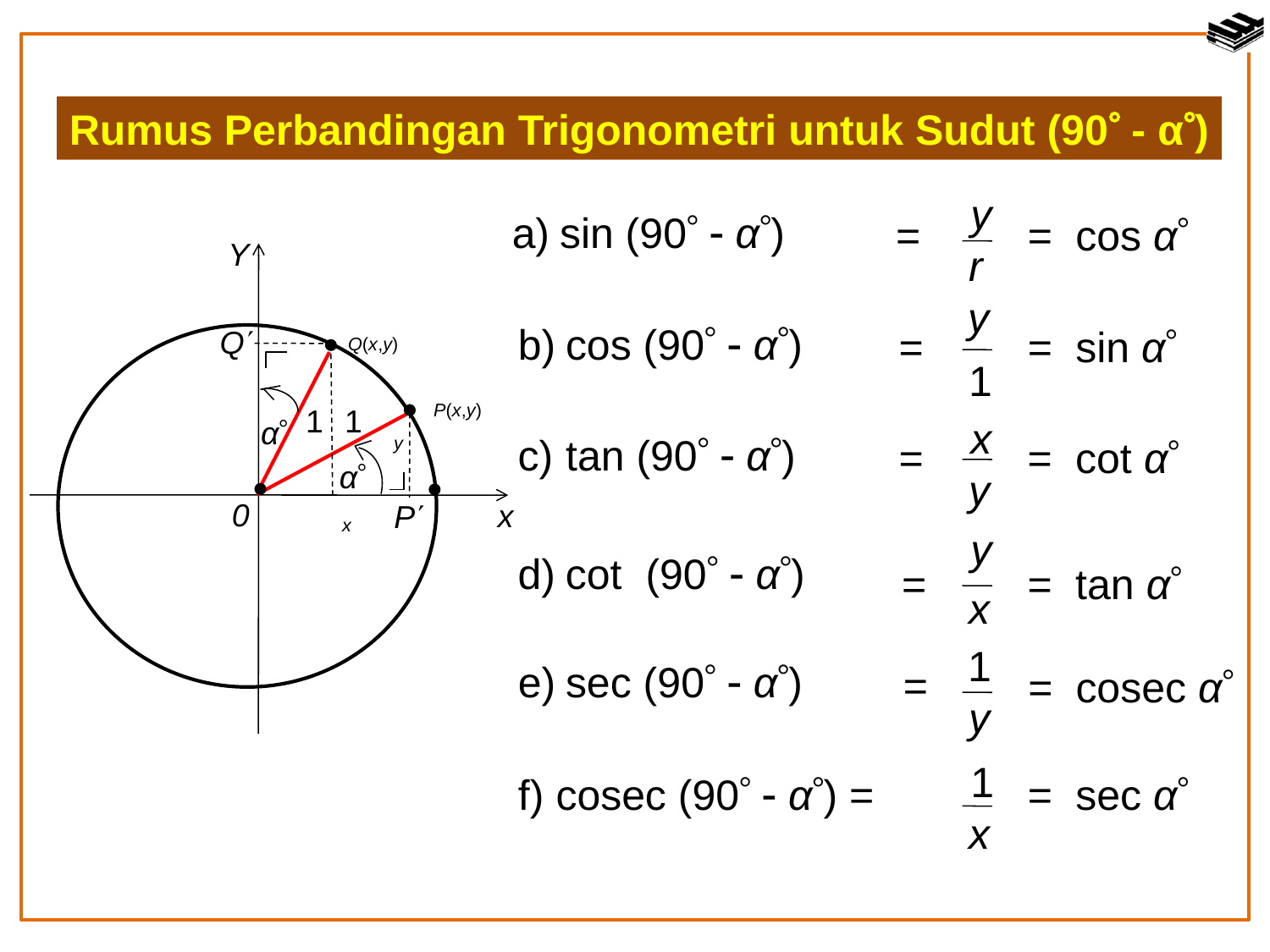

Rumus Perbandingan Trigonometri untuk Sudut (90° - α°)
y
r
a)	sin (90° − α°)
=
=  cos α°
Y
Q′
•
Q(x,y)

•

P(x,y)
α°
y

α°
•

x
P′
x
•
0
1
1
y
1
b)	cos (90° − α°)
=
=  sin α°
x
y
c)	tan (90° − α°)
=
=  cot α°
y
x
d)	cot  (90° − α°)
=
=  tan α°
1
y
e)	sec (90° − α°)
=
=  cosec α°
1
x
f) cosec (90° − α°) =
=  sec α°